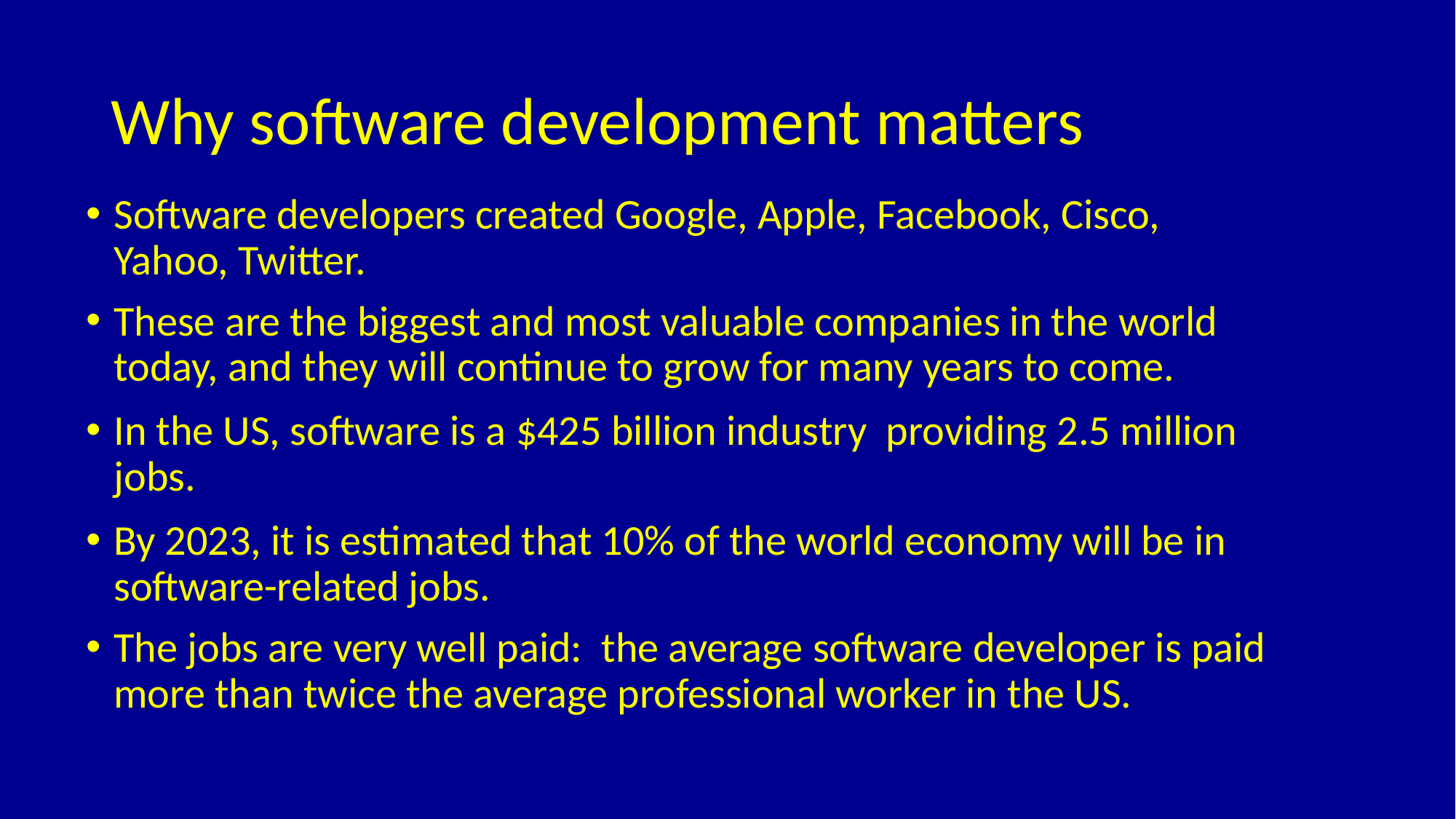

# Why software development matters
Software developers created Google, Apple, Facebook, Cisco, Yahoo, Twitter.
These are the biggest and most valuable companies in the world today, and they will continue to grow for many years to come.
In the US, software is a $425 billion industry  providing 2.5 million jobs.
By 2023, it is estimated that 10% of the world economy will be in software-related jobs.
The jobs are very well paid:  the average software developer is paid more than twice the average professional worker in the US.